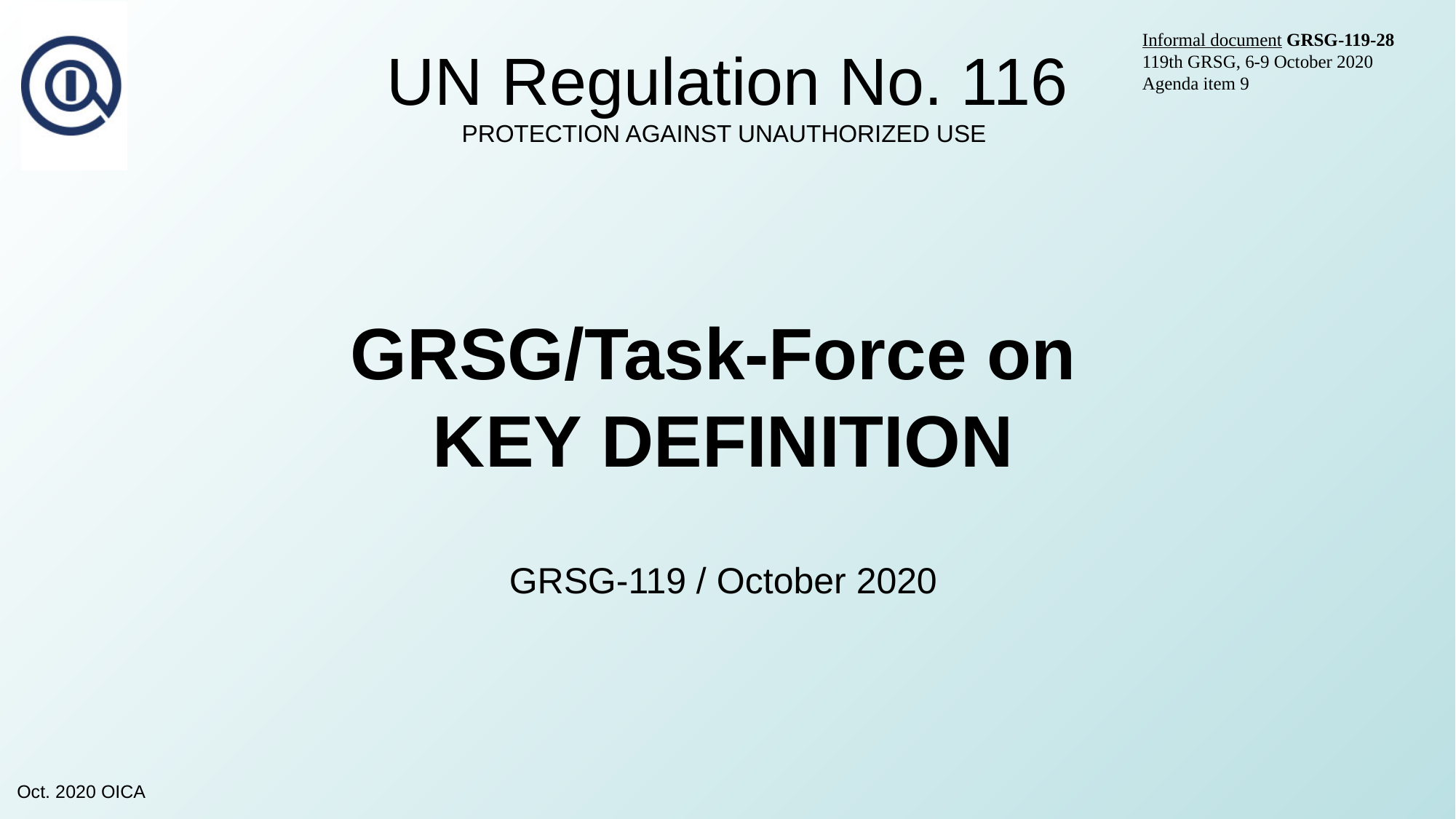

Informal document GRSG-119-28
119th GRSG, 6-9 October 2020
Agenda item 9

# UN Regulation No. 116 PROTECTION AGAINST UNAUTHORIZED USE

GRSG/Task-Force on
KEY DEFINITION

GRSG-119 / October 2020